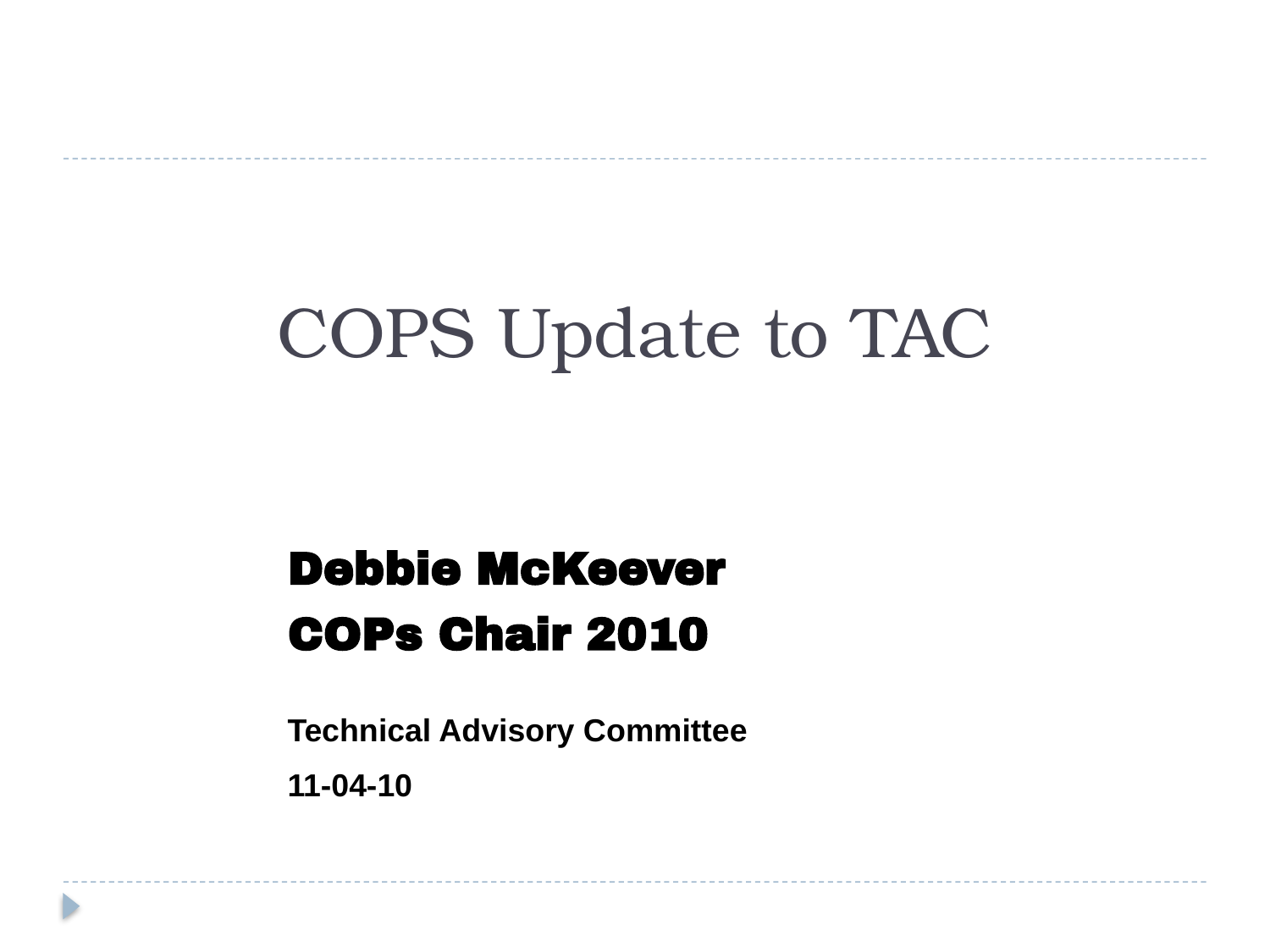

COPS Update to TAC
Debbie McKeever
COPs Chair 2010
Technical Advisory Committee
11-04-10